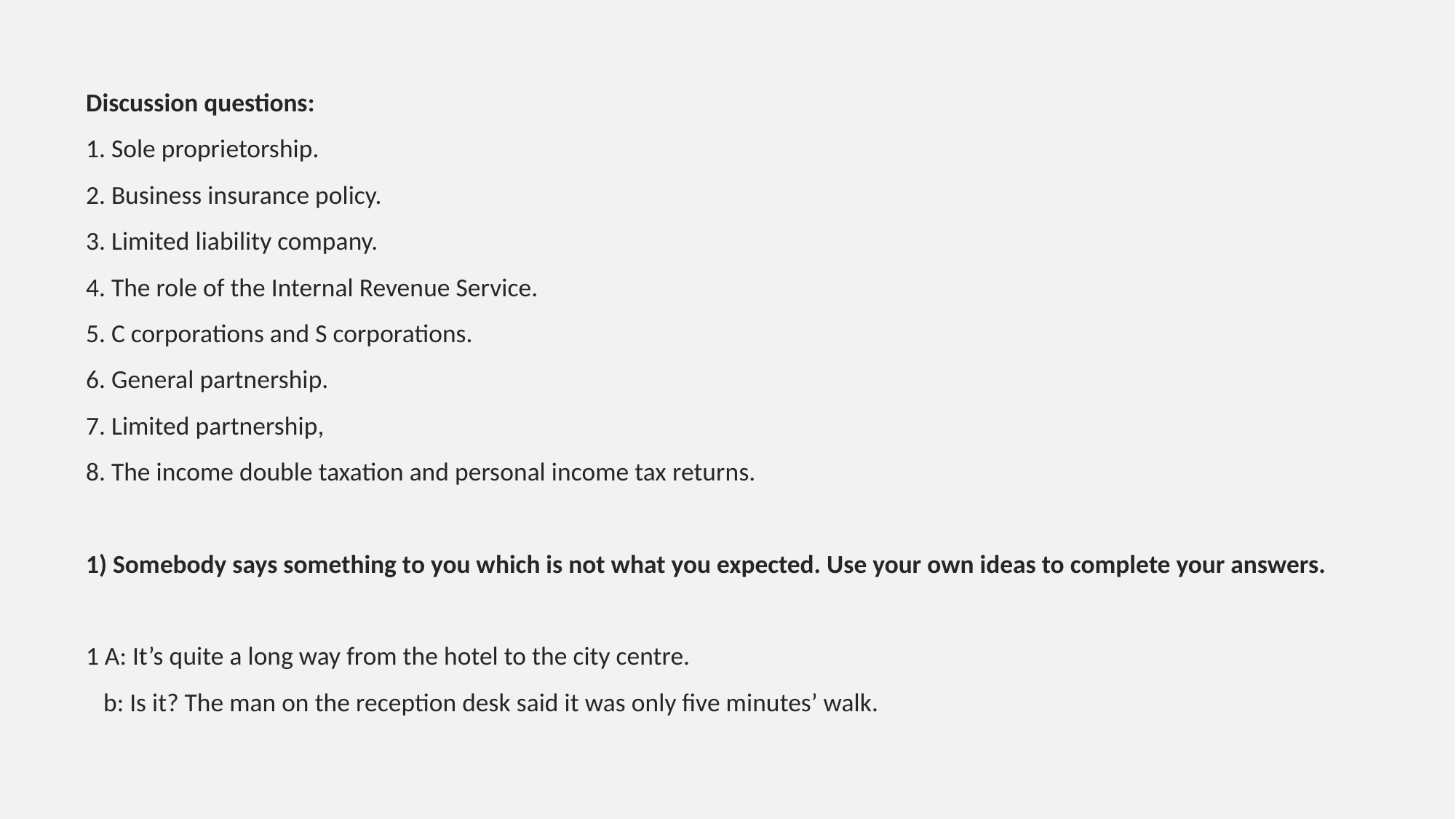

Discussion questions:
1. Sole proprietorship.
2. Business insurance policy.
3. Limited liability company.
4. The role of the Internal Revenue Service.
5. C corporations and S corporations.
6. General partnership.
7. Limited partnership,
8. The income double taxation and personal income tax returns.

1) Somebody says something to you which is not what you expected. Use your own ideas to complete your answers.

1 A: It’s quite a long way from the hotel to the city centre.
   b: Is it? The man on the reception desk said it was only five minutes’ walk.